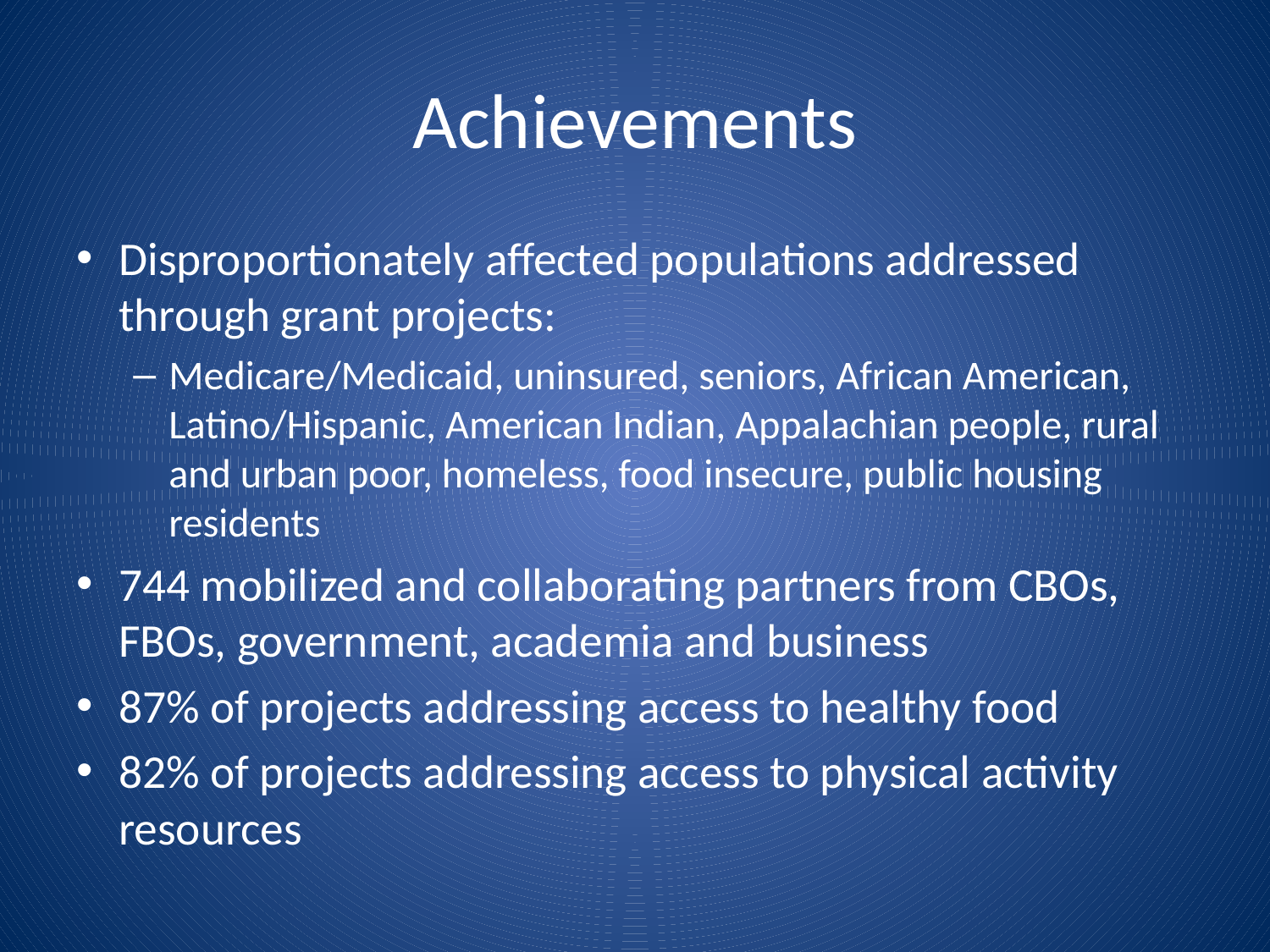

# Achievements
Disproportionately affected populations addressed through grant projects:
Medicare/Medicaid, uninsured, seniors, African American, Latino/Hispanic, American Indian, Appalachian people, rural and urban poor, homeless, food insecure, public housing residents
744 mobilized and collaborating partners from CBOs, FBOs, government, academia and business
87% of projects addressing access to healthy food
82% of projects addressing access to physical activity resources